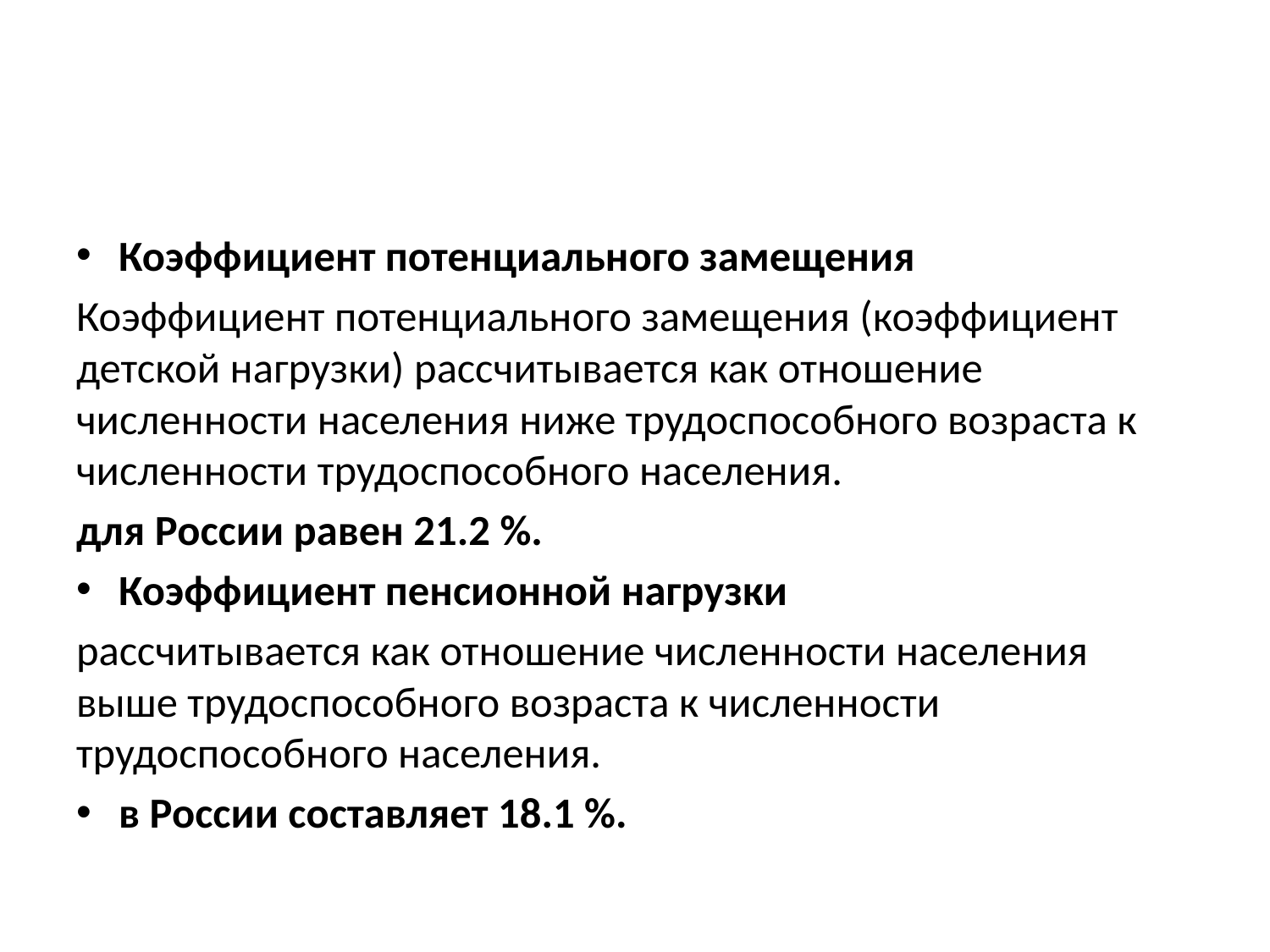

#
Коэффициент потенциального замещения
Коэффициент потенциального замещения (коэффициент детской нагрузки) рассчитывается как отношение численности населения ниже трудоспособного возраста к численности трудоспособного населения.
для России равен 21.2 %.
Коэффициент пенсионной нагрузки
рассчитывается как отношение численности населения выше трудоспособного возраста к численности трудоспособного населения.
в России составляет 18.1 %.